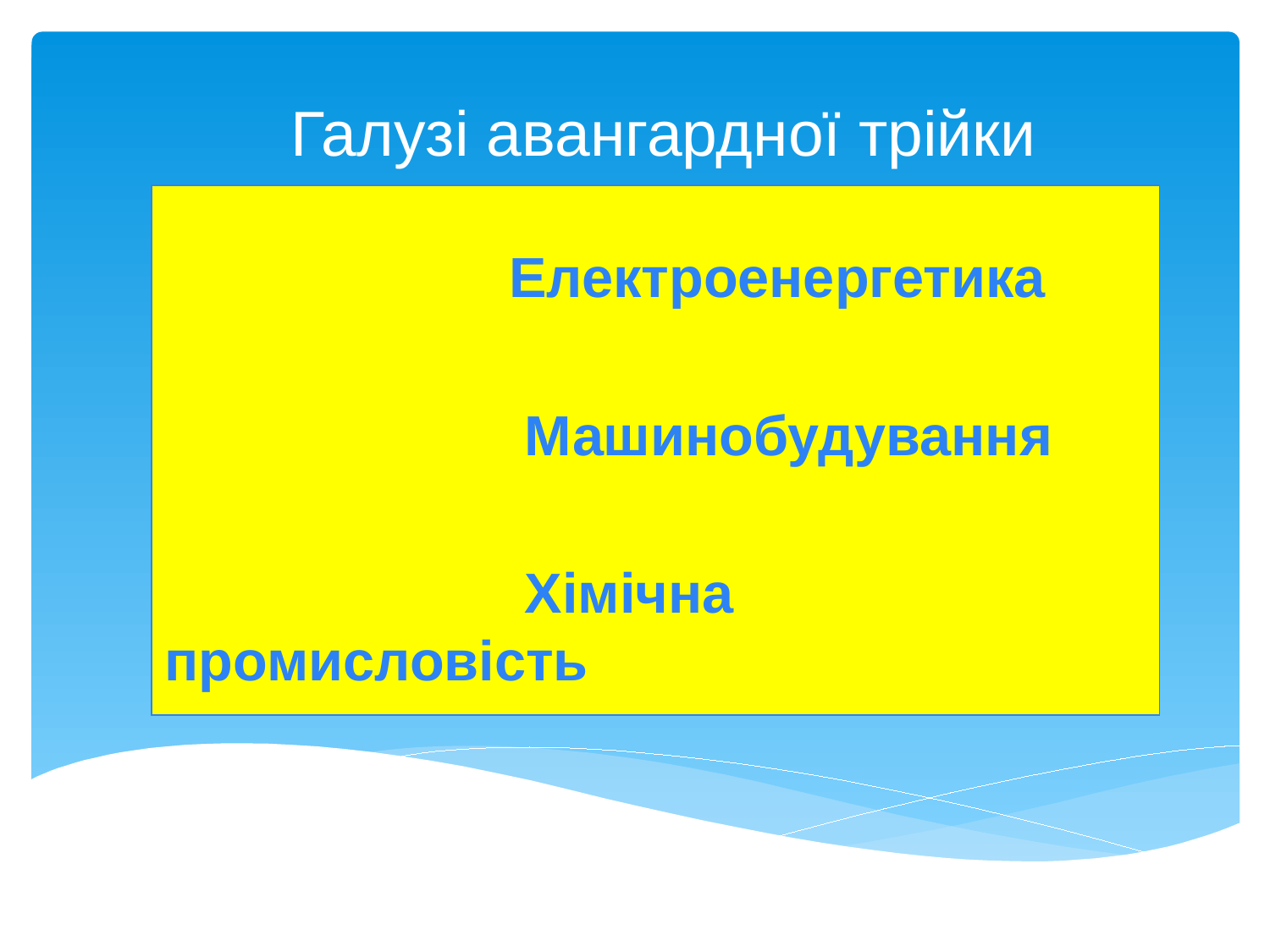

# Галузі авангардної трійки

                      Електроенергетика

                       Машинобудування

                       Хімічна промисловість